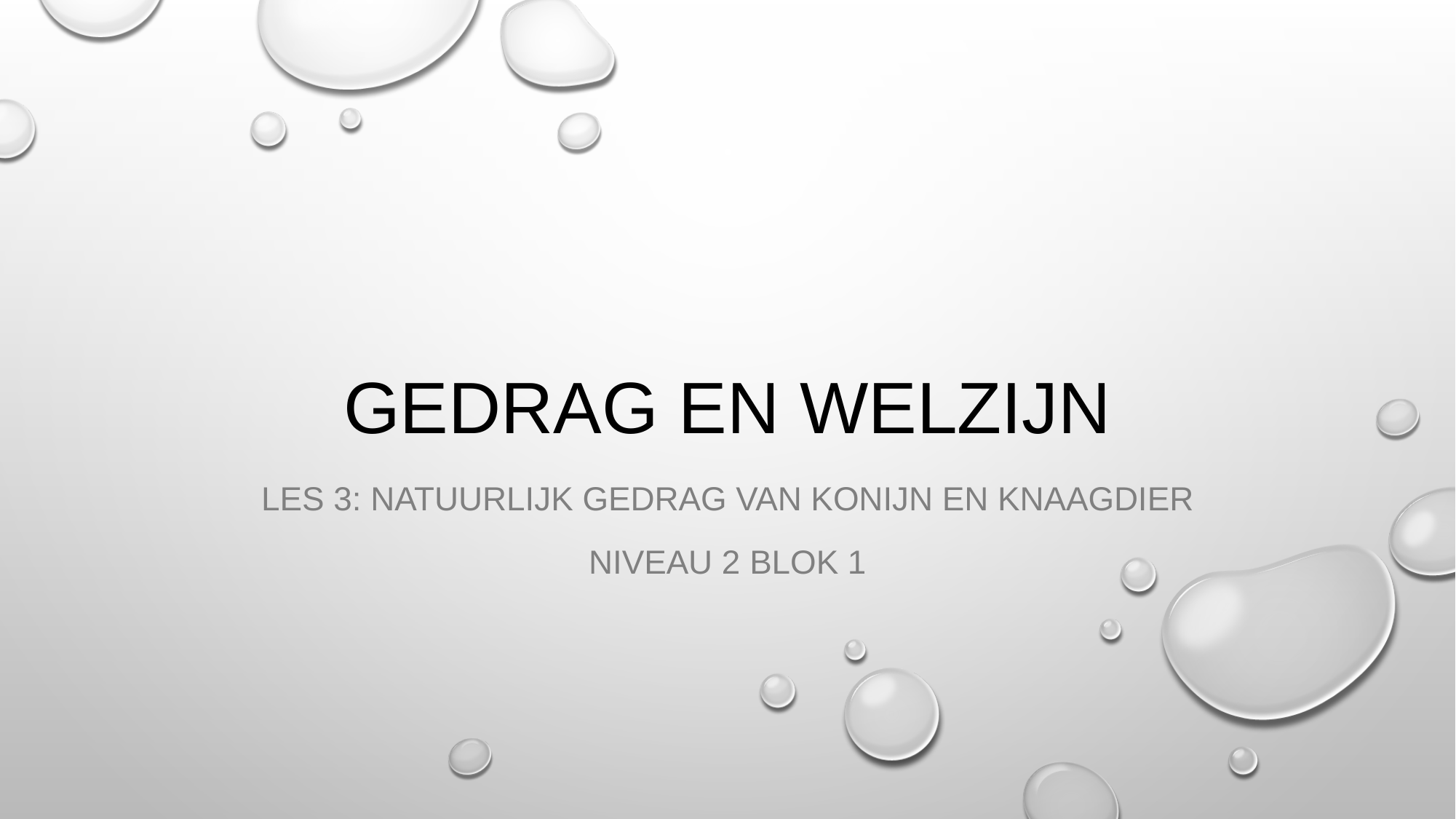

# Gedrag en welzijn
Les 3: natuurlijk gedrag van konijn en knaagdier
Niveau 2 blok 1